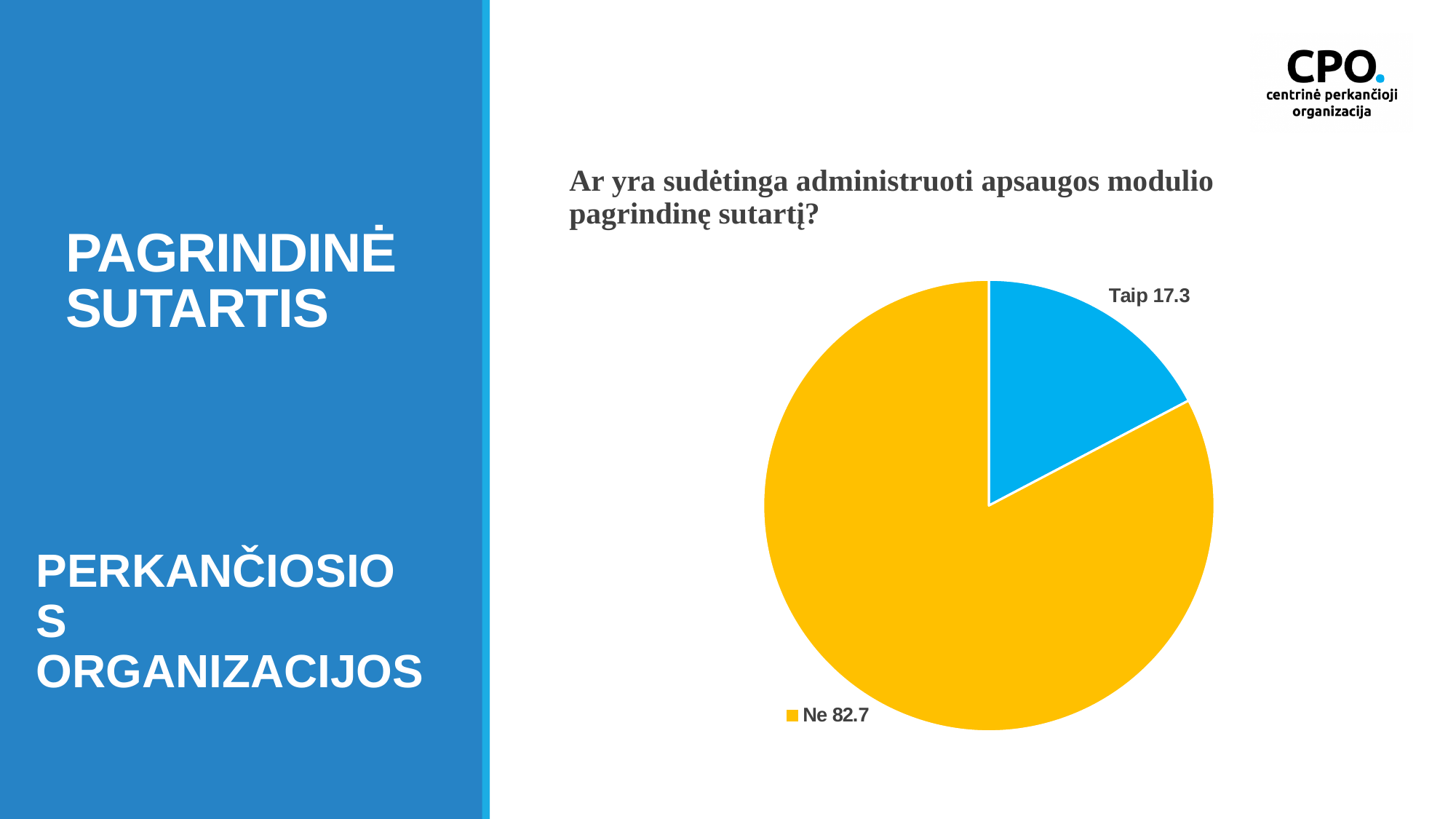

# Pagrindinė sutartis
Ar yra sudėtinga administruoti apsaugos modulio pagrindinę sutartį?

### Chart

| Category | Pardavimas |
|---|---|
| Taip | 17.3 |
| Ne | 82.7 |

     PERKANČIOSIOS ORGANIZACIJOS